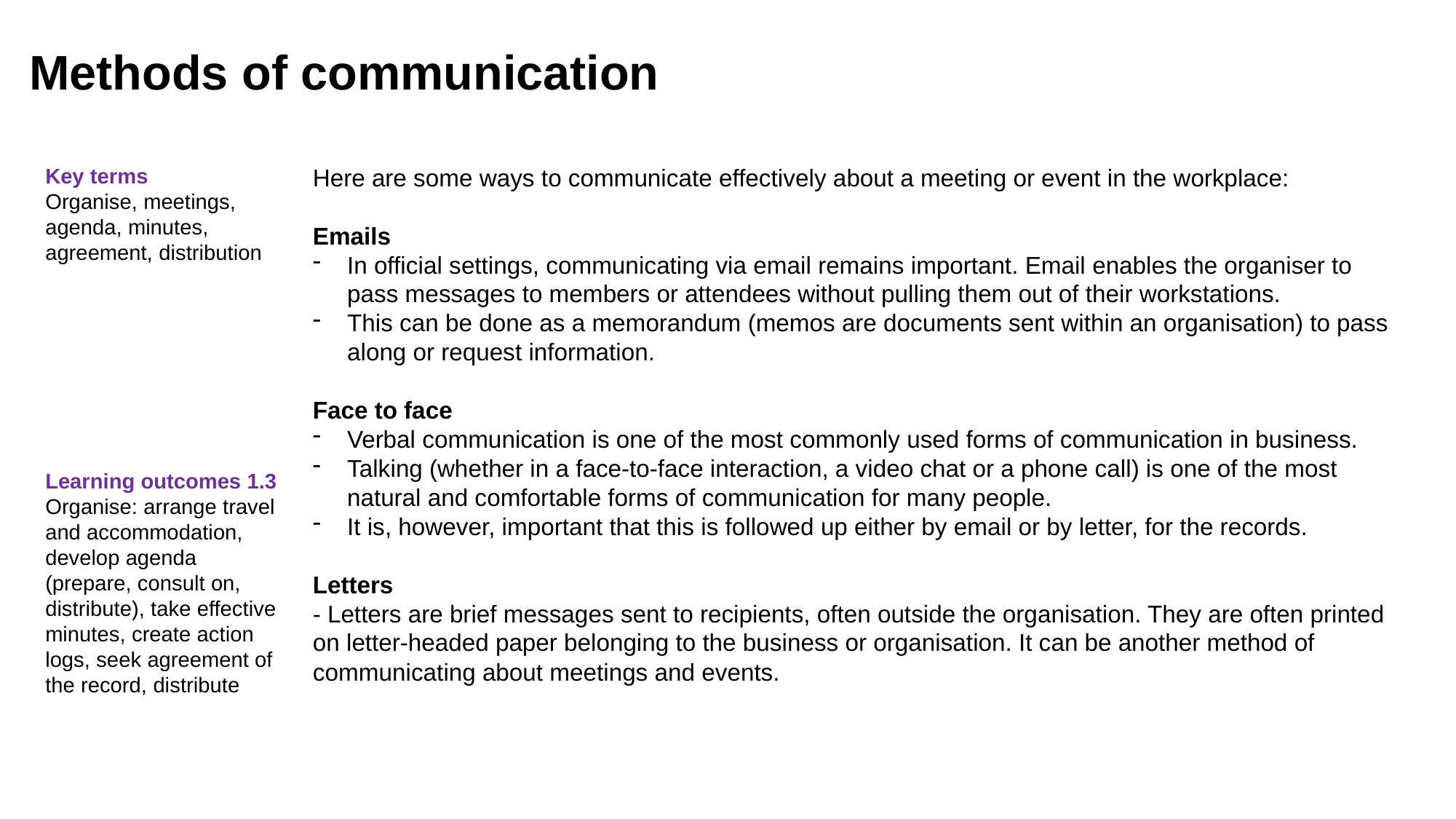

Methods of communication
Key terms
Organise, meetings, agenda, minutes, agreement, distribution

Learning outcomes 1.3
Organise: arrange travel and accommodation, develop agenda (prepare, consult on, distribute), take effective minutes, create action logs, seek agreement of the record, distribute

Here are some ways to communicate effectively about a meeting or event in the workplace:

Emails
In official settings, communicating via email remains important. Email enables the organiser to pass messages to members or attendees without pulling them out of their workstations.
This can be done as a memorandum (memos are documents sent within an organisation) to pass along or request information.

Face to face
Verbal communication is one of the most commonly used forms of communication in business.
Talking (whether in a face-to-face interaction, a video chat or a phone call) is one of the most natural and comfortable forms of communication for many people.
It is, however, important that this is followed up either by email or by letter, for the records.

Letters
- Letters are brief messages sent to recipients, often outside the organisation. They are often printed on letter-headed paper belonging to the business or organisation. It can be another method of communicating about meetings and events.